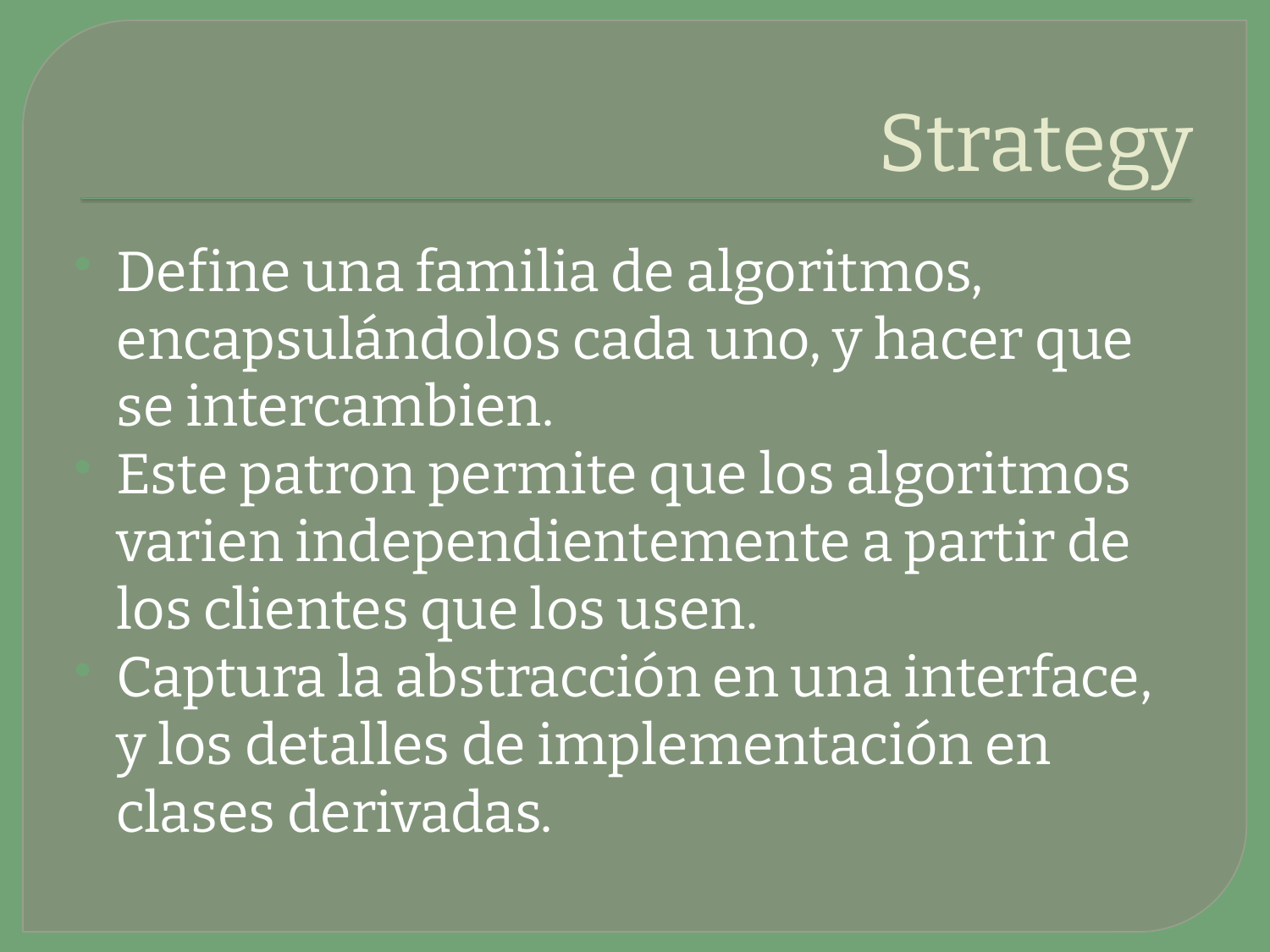

# Strategy
Define una familia de algoritmos, encapsulándolos cada uno, y hacer que se intercambien.
Este patron permite que los algoritmos varien independientemente a partir de los clientes que los usen.
Captura la abstracción en una interface, y los detalles de implementación en clases derivadas.